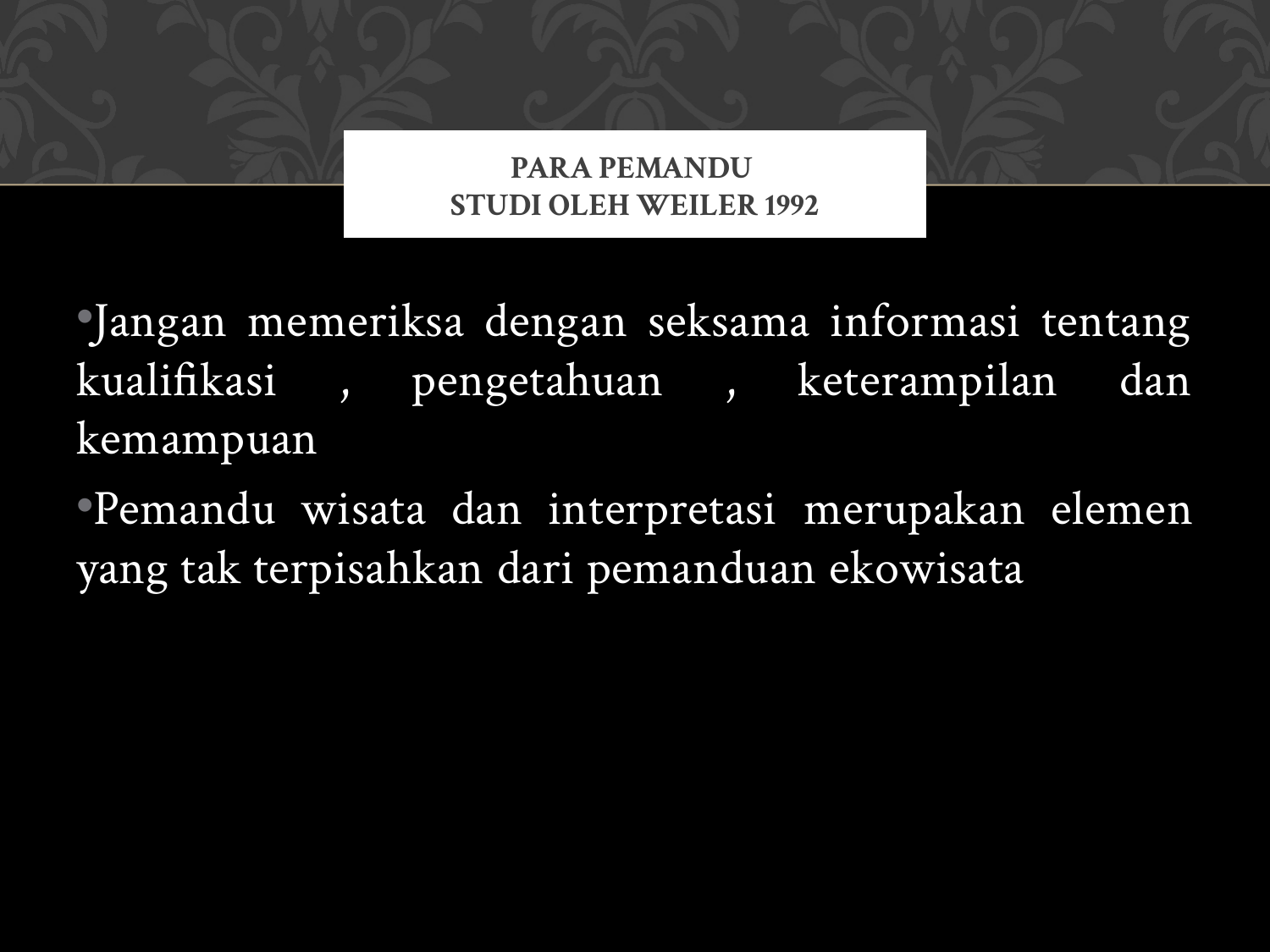

# para pemandu studi oleh Weiler 1992
Jangan memeriksa dengan seksama informasi tentang kualifikasi , pengetahuan , keterampilan dan kemampuan
Pemandu wisata dan interpretasi merupakan elemen yang tak terpisahkan dari pemanduan ekowisata